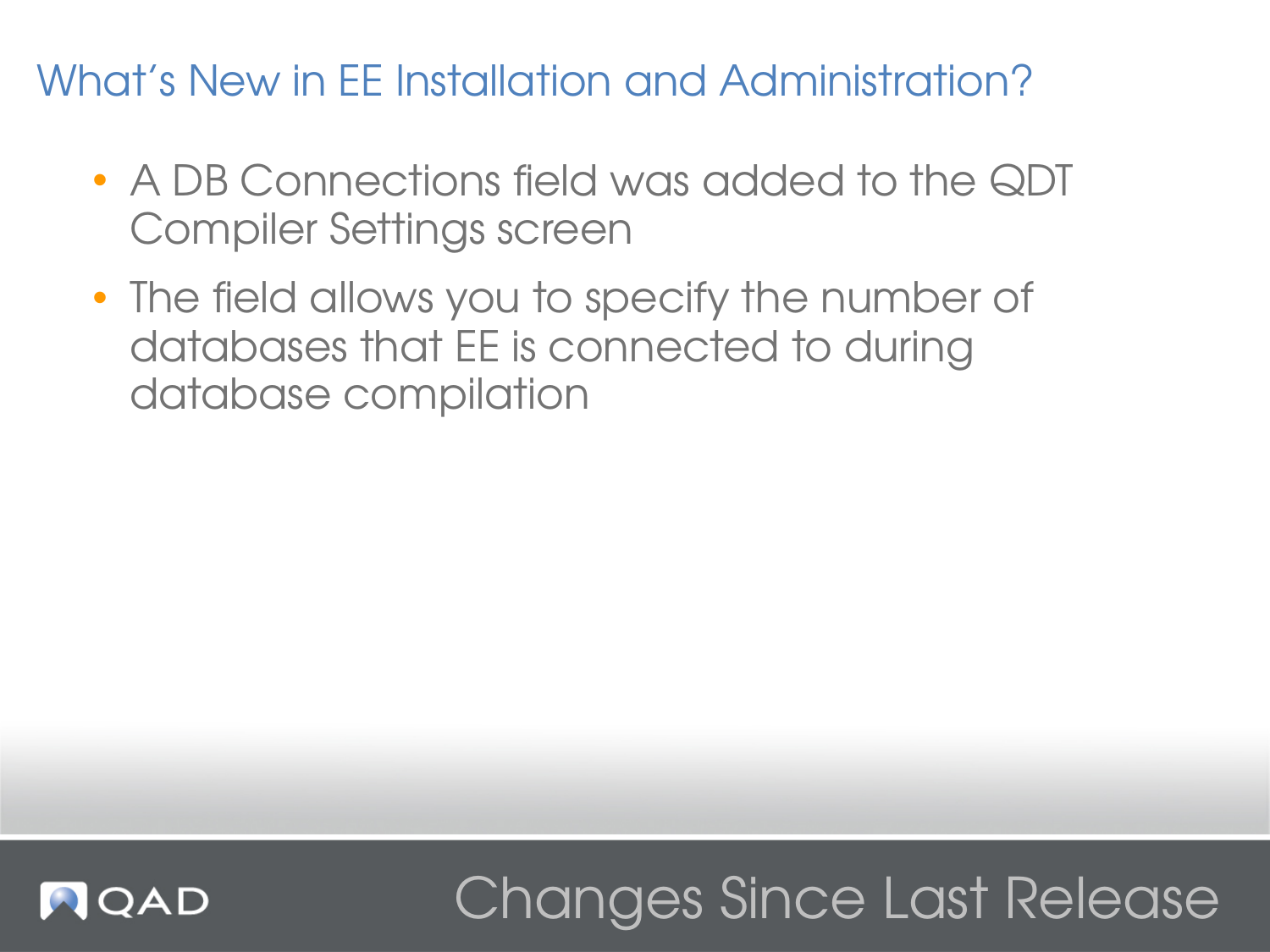

What’s New in EE Installation and Administration?
A DB Connections field was added to the QDT Compiler Settings screen
The field allows you to specify the number of databases that EE is connected to during database compilation

# Changes Since Last Release